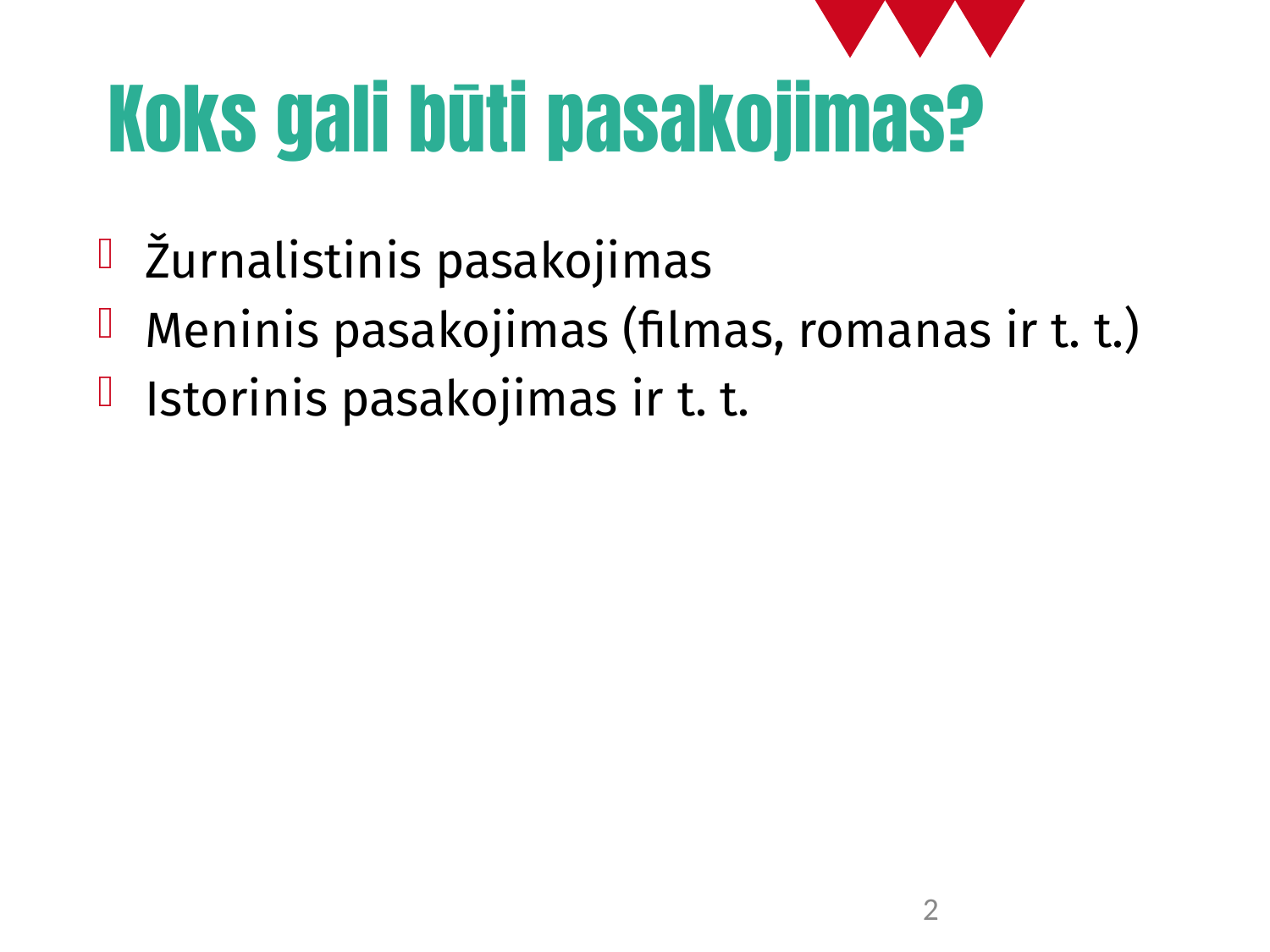

# Koks gali būti pasakojimas?
Žurnalistinis pasakojimas
Meninis pasakojimas (filmas, romanas ir t. t.)
Istorinis pasakojimas ir t. t.

2